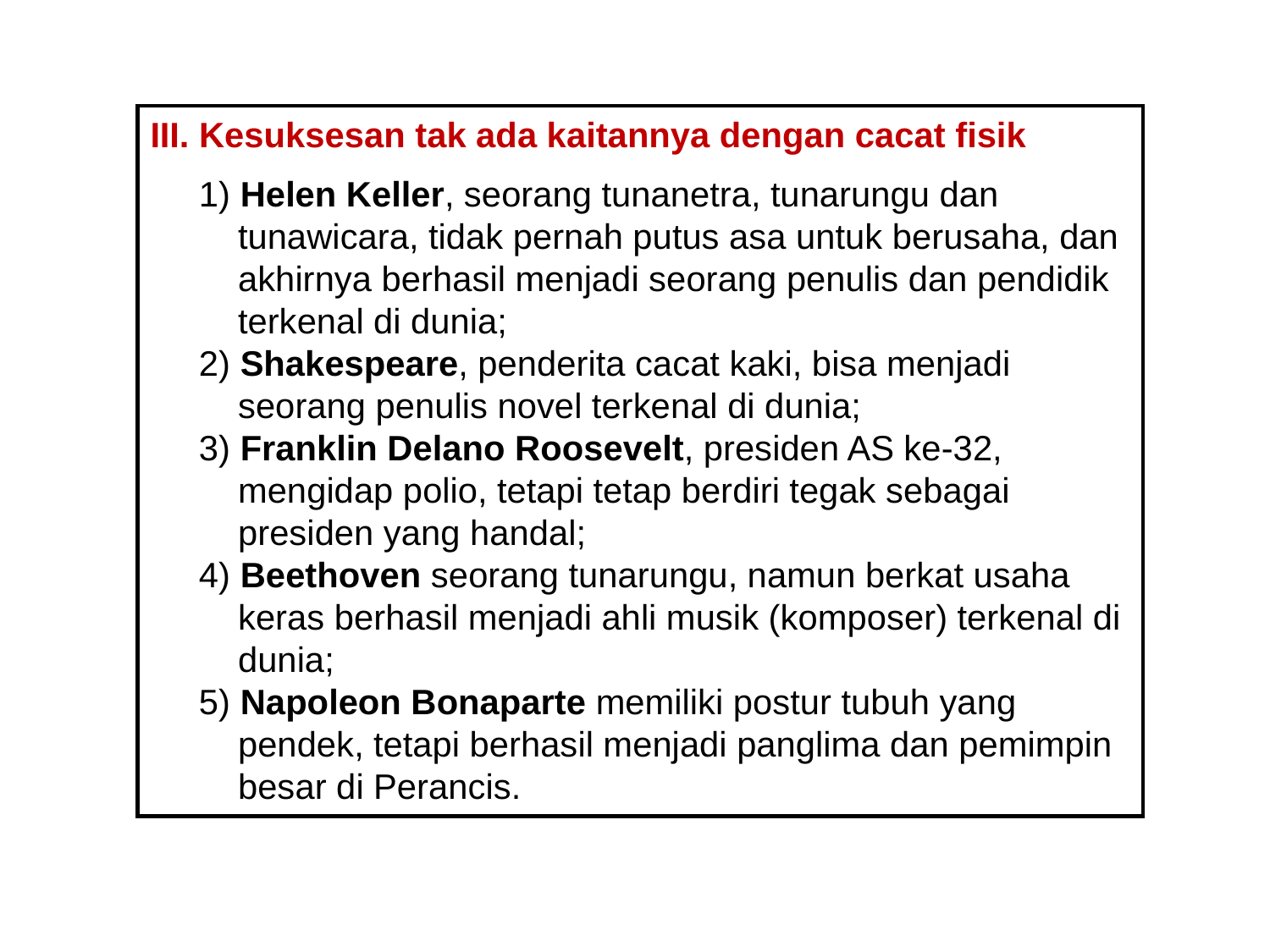

III. Kesuksesan tak ada kaitannya dengan cacat fisik

     1) Helen Keller, seorang tunanetra, tunarungu dan
         tunawicara, tidak pernah putus asa untuk berusaha, dan
         akhirnya berhasil menjadi seorang penulis dan pendidik
         terkenal di dunia;
     2) Shakespeare, penderita cacat kaki, bisa menjadi
         seorang penulis novel terkenal di dunia;
     3) Franklin Delano Roosevelt, presiden AS ke-32,
         mengidap polio, tetapi tetap berdiri tegak sebagai
         presiden yang handal;
     4) Beethoven seorang tunarungu, namun berkat usaha
         keras berhasil menjadi ahli musik (komposer) terkenal di
         dunia;
     5) Napoleon Bonaparte memiliki postur tubuh yang
         pendek, tetapi berhasil menjadi panglima dan pemimpin
         besar di Perancis.